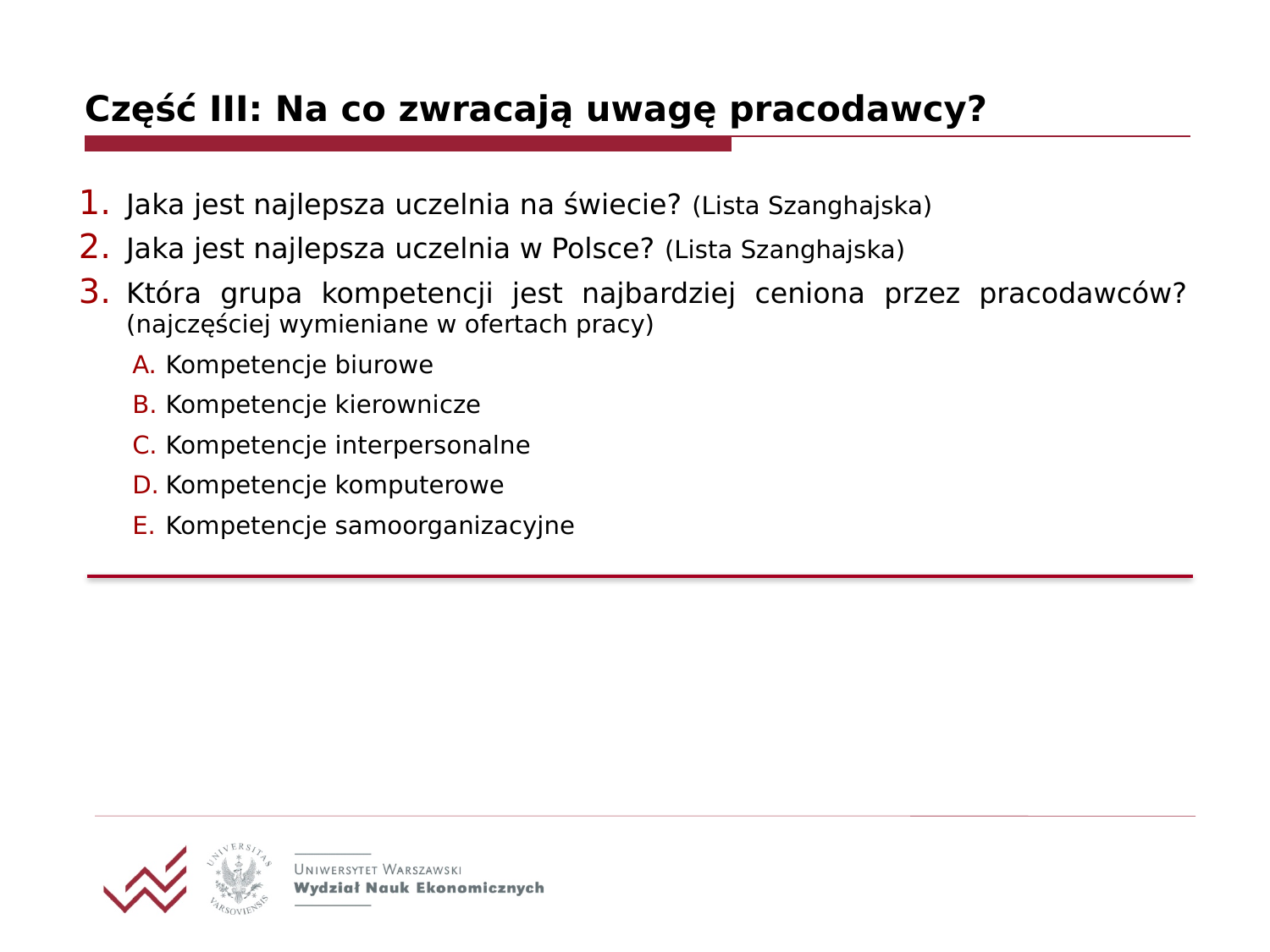

# Część III: Na co zwracają uwagę pracodawcy?
Jaka jest najlepsza uczelnia na świecie? (Lista Szanghajska)
Jaka jest najlepsza uczelnia w Polsce? (Lista Szanghajska)
Która grupa kompetencji jest najbardziej ceniona przez pracodawców? (najczęściej wymieniane w ofertach pracy)
Kompetencje biurowe
Kompetencje kierownicze
Kompetencje interpersonalne
Kompetencje komputerowe
Kompetencje samoorganizacyjne